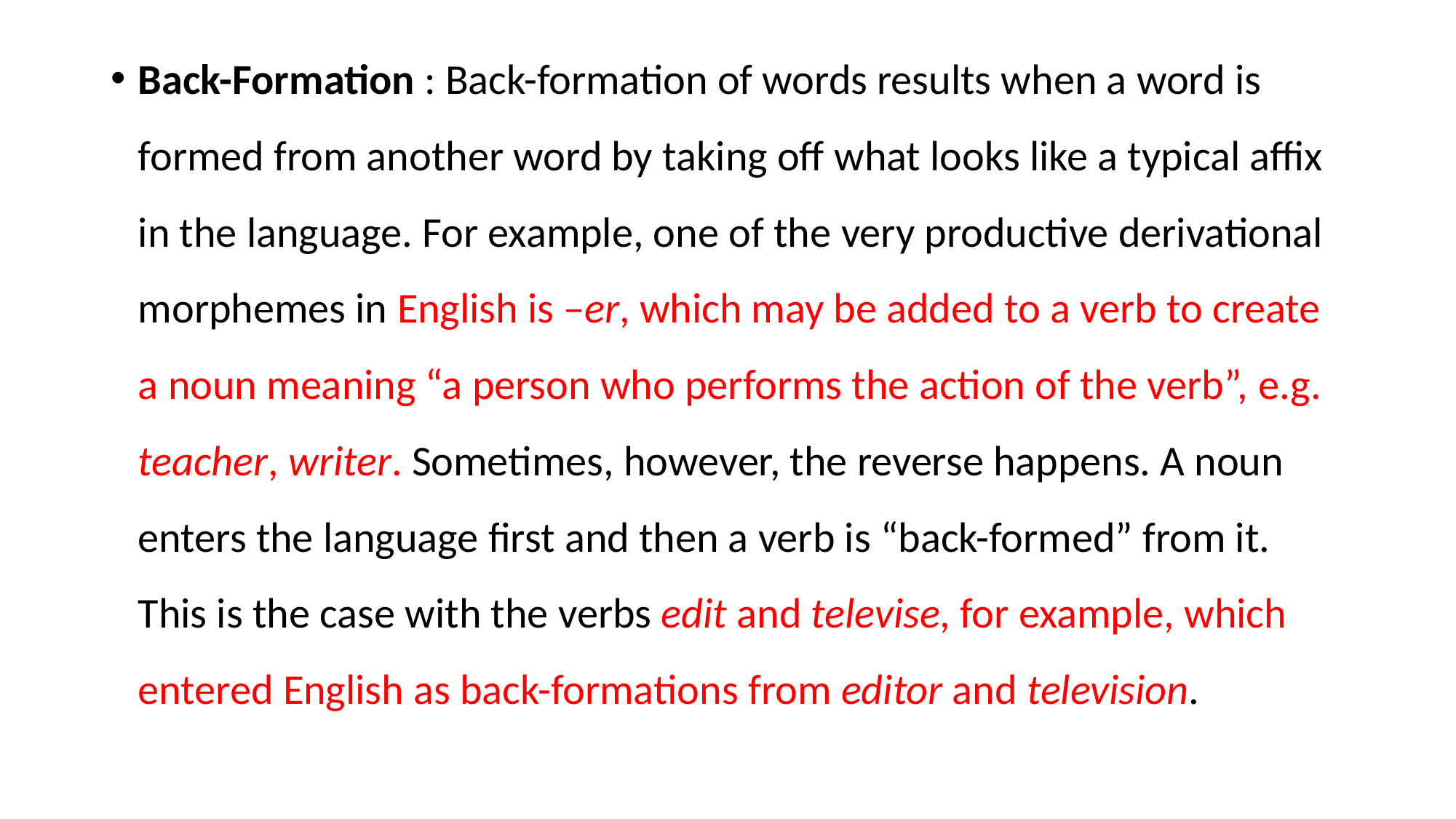

Back-Formation : Back-formation of words results when a word is formed from another word by taking off what looks like a typical affix in the language. For example, one of the very productive derivational morphemes in English is –er, which may be added to a verb to create a noun meaning “a person who performs the action of the verb”, e.g. teacher, writer. Sometimes, however, the reverse happens. A noun enters the language first and then a verb is “back-formed” from it. This is the case with the verbs edit and televise, for example, which entered English as back-formations from editor and television.